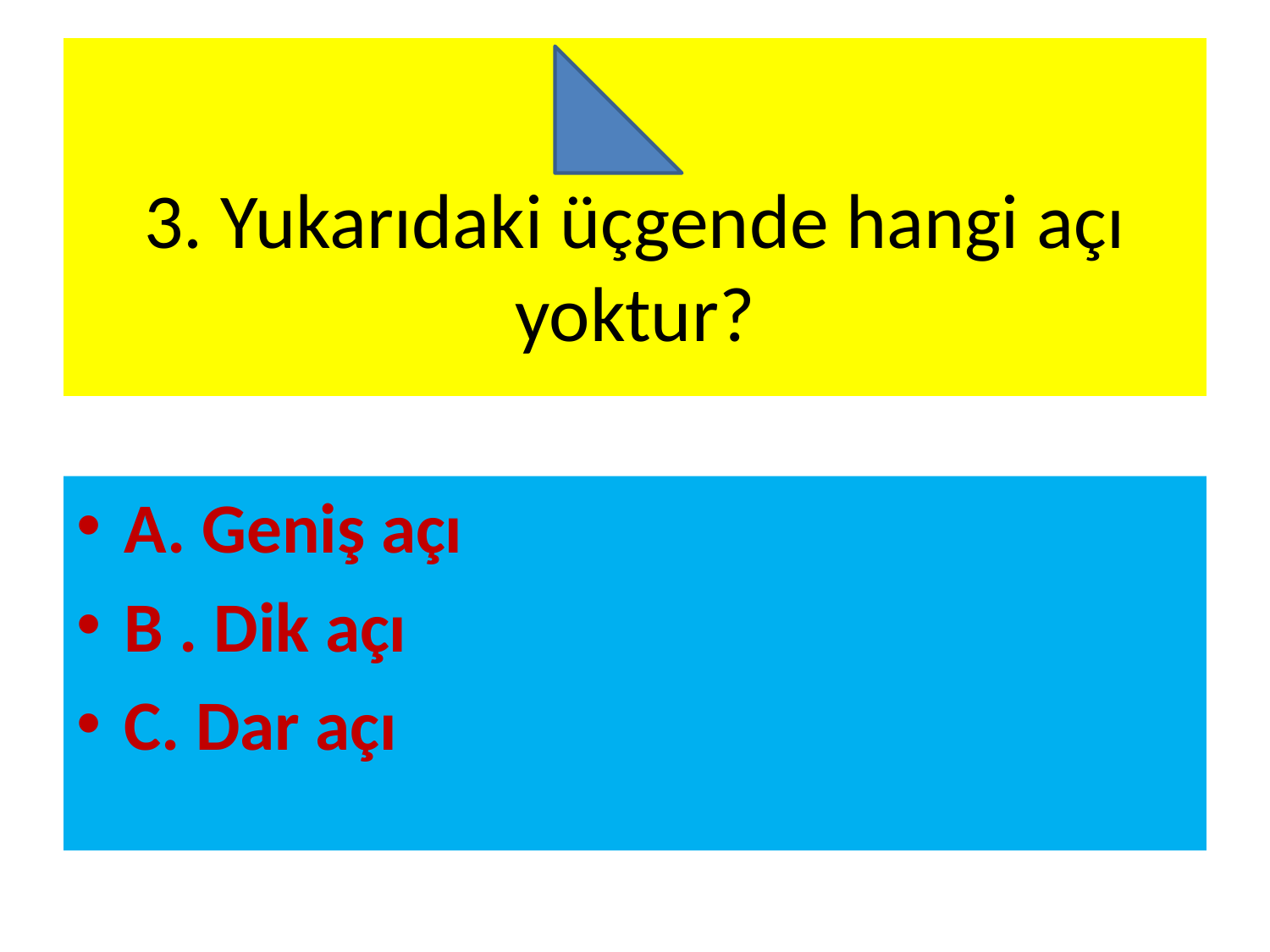

# 3. Yukarıdaki üçgende hangi açı yoktur?

A. Geniş açı
B . Dik açı
C. Dar açı